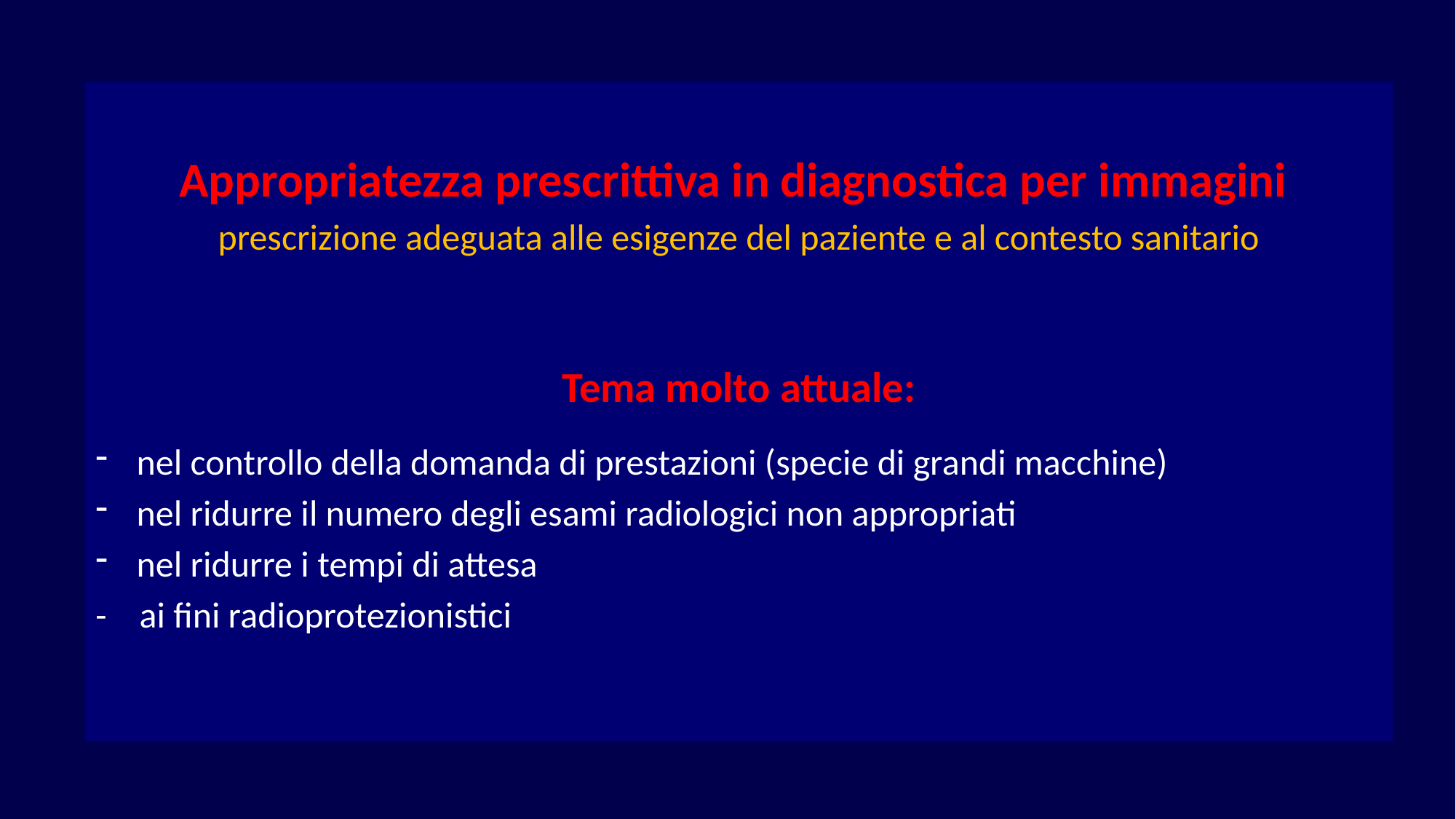

Appropriatezza prescrittiva in diagnostica per immagini
prescrizione adeguata alle esigenze del paziente e al contesto sanitario

Tema molto attuale:

nel controllo della domanda di prestazioni (specie di grandi macchine)
nel ridurre il numero degli esami radiologici non appropriati
nel ridurre i tempi di attesa
-    ai fini radioprotezionistici